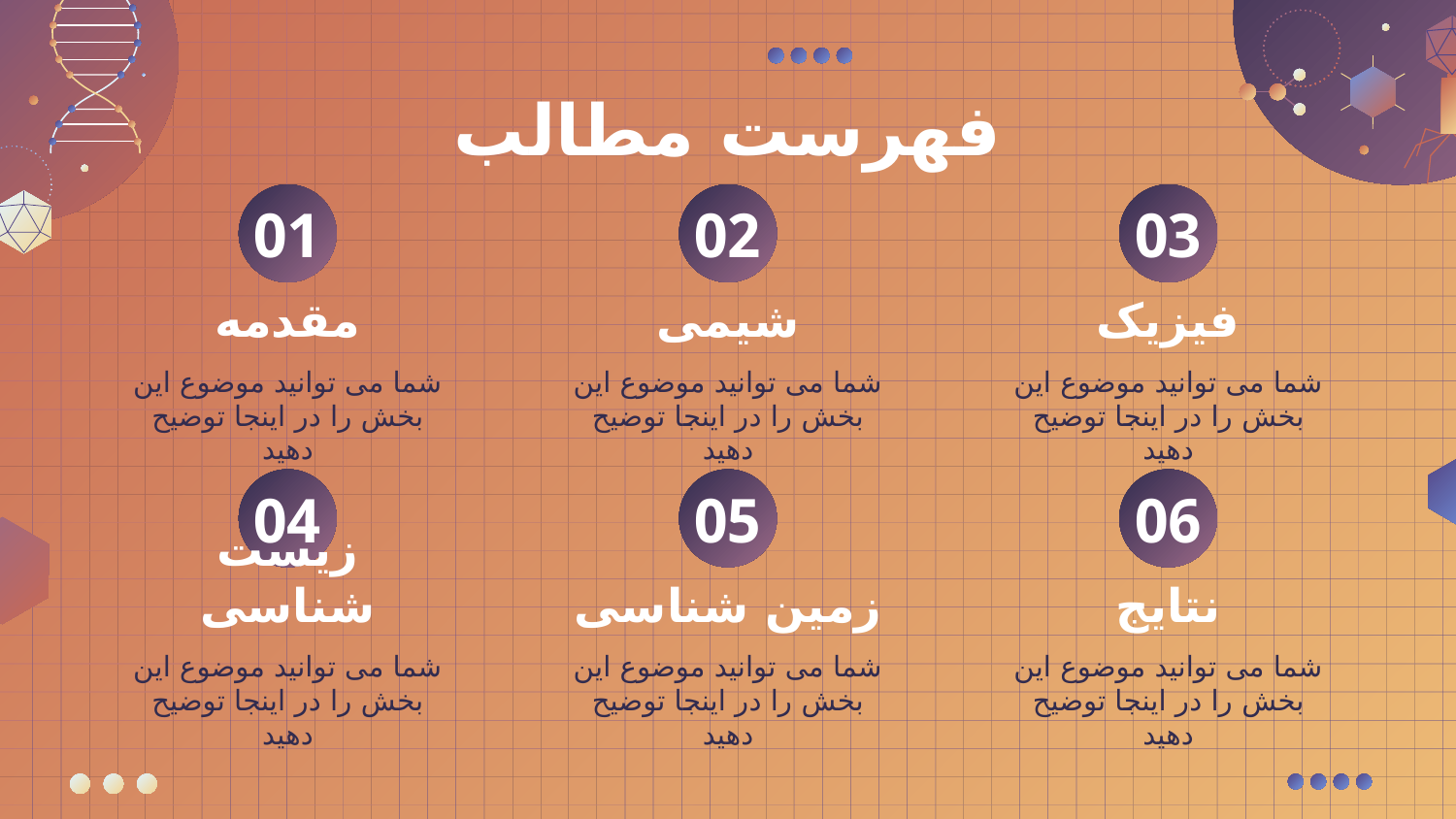

فهرست مطالب

01
02
03
# مقدمه
شیمی
فیزیک
شما می توانید موضوع این بخش را در اینجا توضیح دهید

شما می توانید موضوع این بخش را در اینجا توضیح دهید

شما می توانید موضوع این بخش را در اینجا توضیح دهید

04
05
06
زیست شناسی
زمین شناسی
نتایج
شما می توانید موضوع این بخش را در اینجا توضیح دهید

شما می توانید موضوع این بخش را در اینجا توضیح دهید

شما می توانید موضوع این بخش را در اینجا توضیح دهید